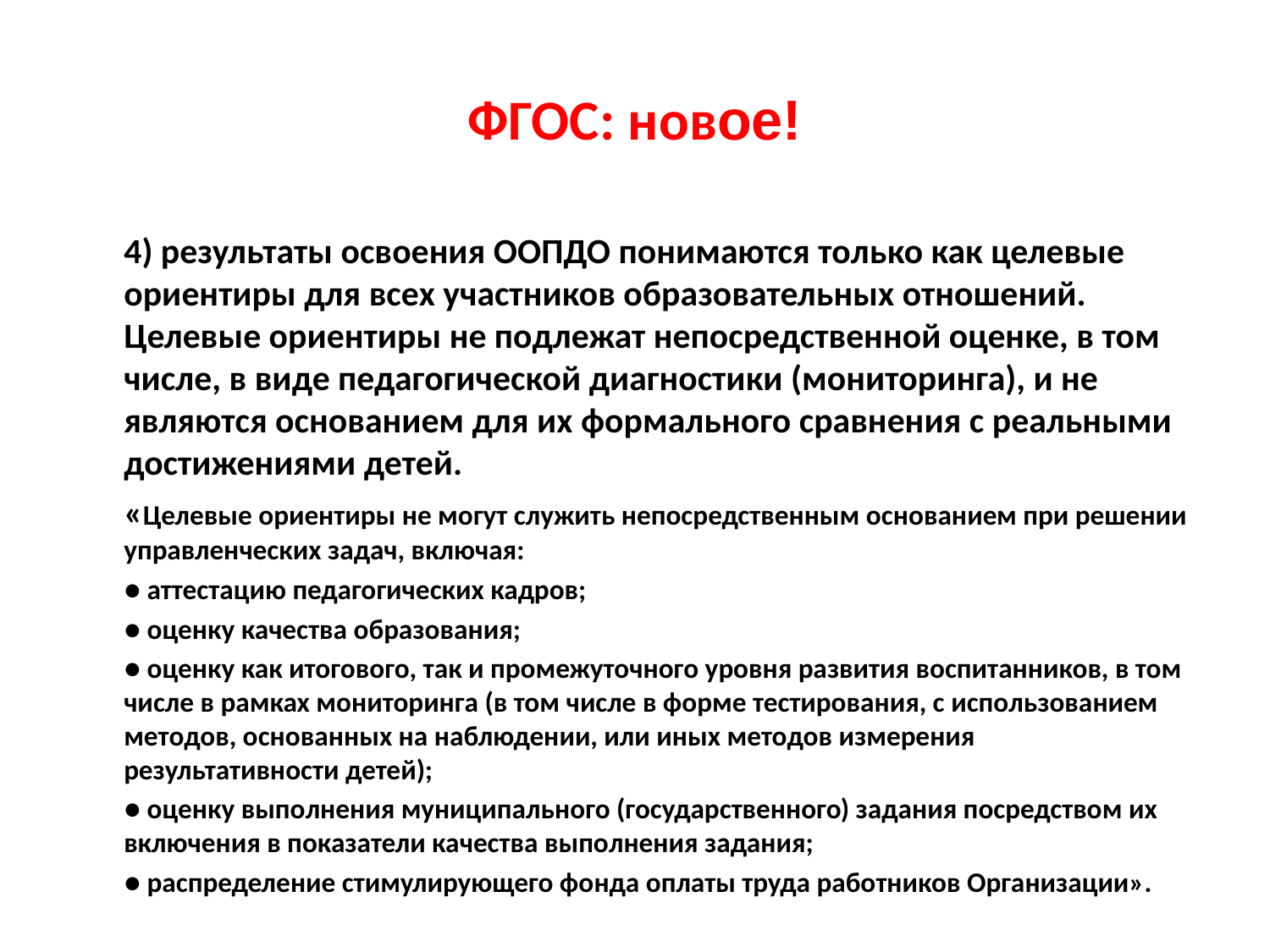

# ФГОС: новое!
	4) результаты освоения ООПДО понимаются только как целевые ориентиры для всех участников образовательных отношений. Целевые ориентиры не подлежат непосредственной оценке, в том числе, в виде педагогической диагностики (мониторинга), и не являются основанием для их формального сравнения с реальными достижениями детей.
	«Целевые ориентиры не могут служить непосредственным основанием при решении управленческих задач, включая:
	● аттестацию педагогических кадров;
	● оценку качества образования;
	● оценку как итогового, так и промежуточного уровня развития воспитанников, в том числе в рамках мониторинга (в том числе в форме тестирования, с использованием методов, основанных на наблюдении, или иных методов измерения результативности детей);
	● оценку выполнения муниципального (государственного) задания посредством их включения в показатели качества выполнения задания;
	● распределение стимулирующего фонда оплаты труда работников Организации».